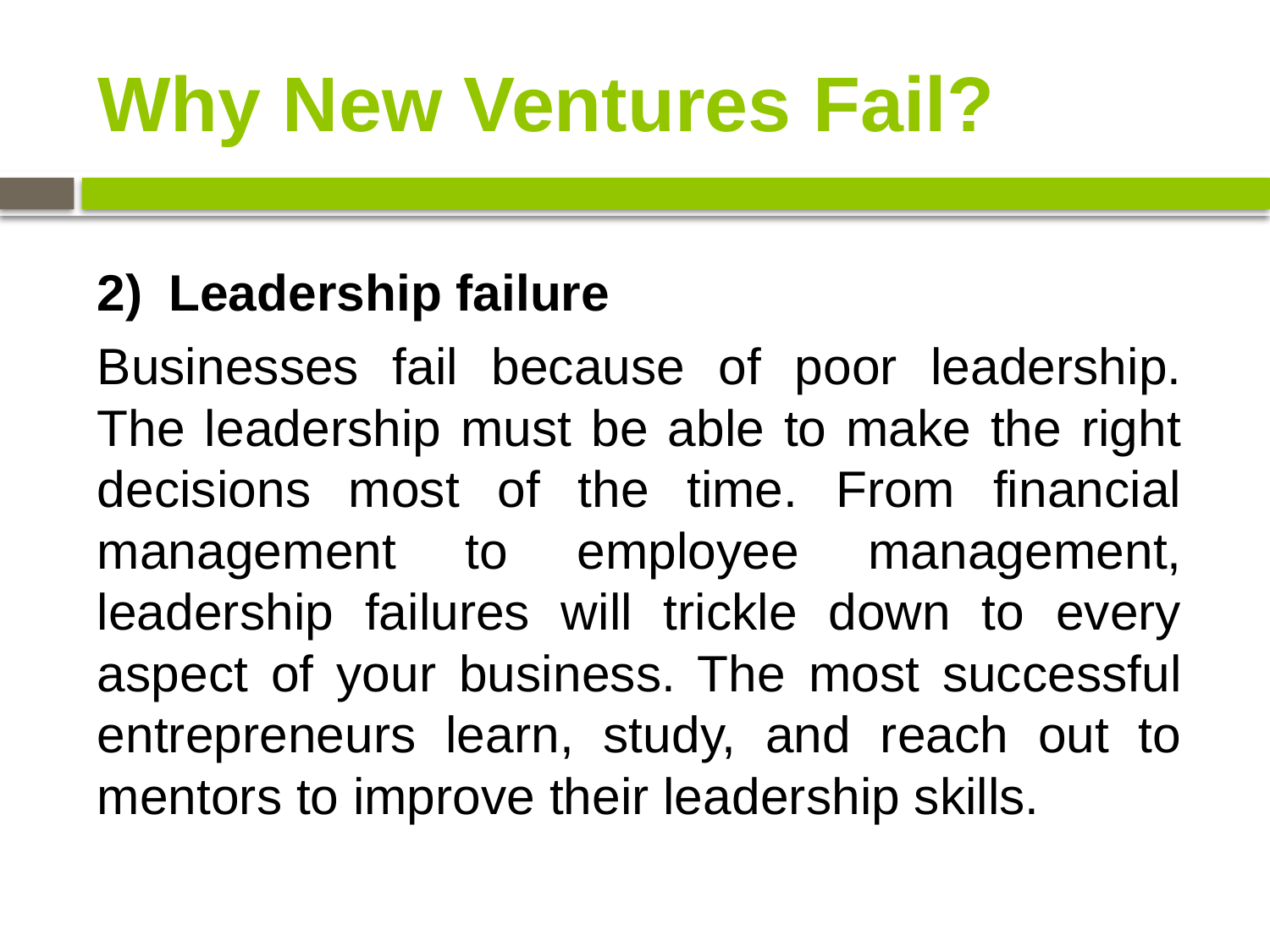

# Why New Ventures Fail?
Leadership failure
Businesses fail because of poor leadership. The leadership must be able to make the right decisions most of the time. From financial management to employee management, leadership failures will trickle down to every aspect of your business. The most successful entrepreneurs learn, study, and reach out to mentors to improve their leadership skills.